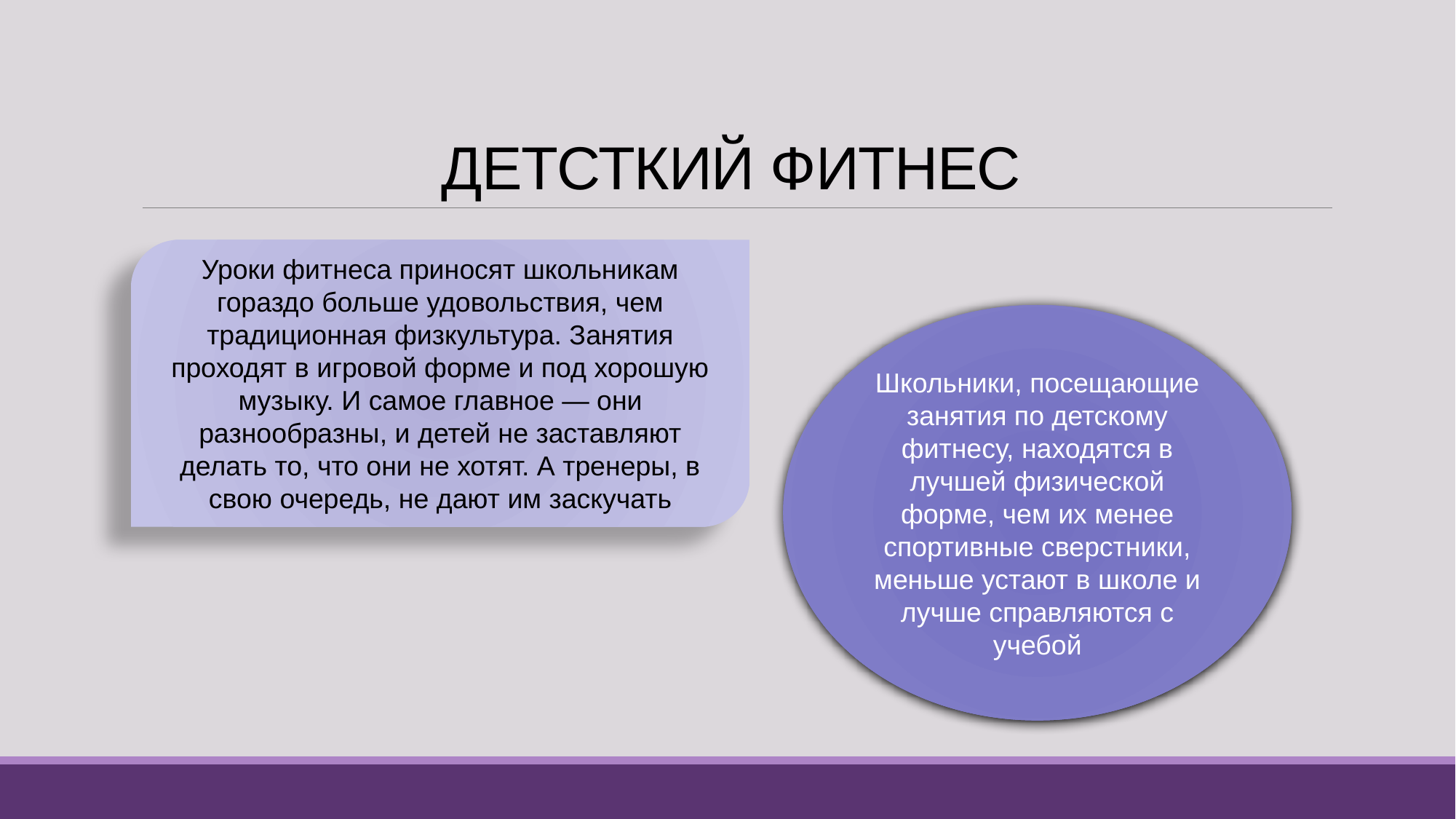

# ДЕТСТКИЙ ФИТНЕС
Уроки фитнеса приносят школьникам гораздо больше удовольствия, чем традиционная физкультура. Занятия проходят в игровой форме и под хорошую музыку. И самое главное — они разнообразны, и детей не заставляют делать то, что они не хотят. А тренеры, в свою очередь, не дают им заскучать
Школьники, посещающие занятия по детскому фитнесу, находятся в лучшей физической форме, чем их менее спортивные сверстники, меньше устают в школе и лучше справляются с учебой